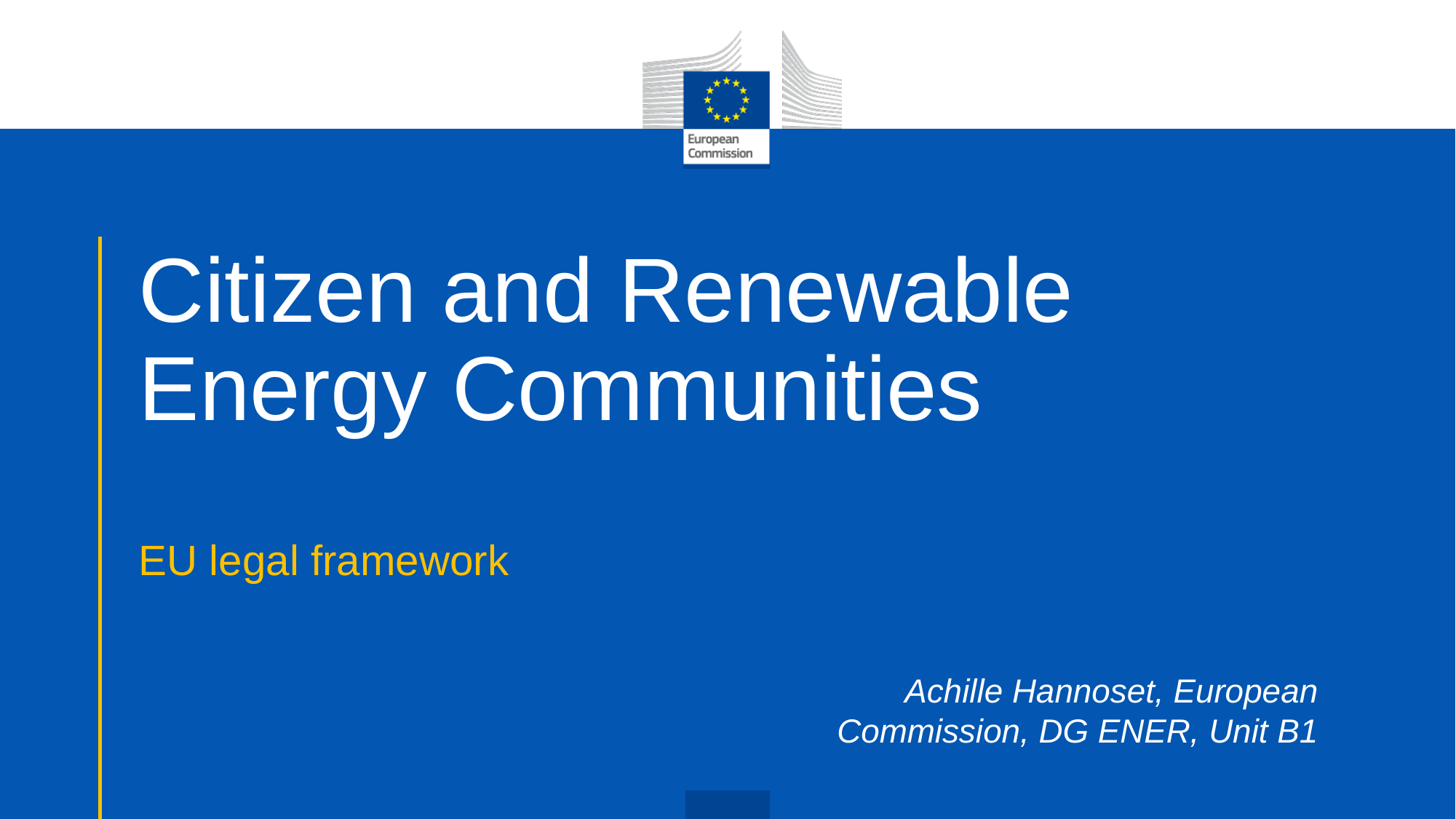

# Citizen and Renewable Energy Communities
EU legal framework
Achille Hannoset, European Commission, DG ENER, Unit B1